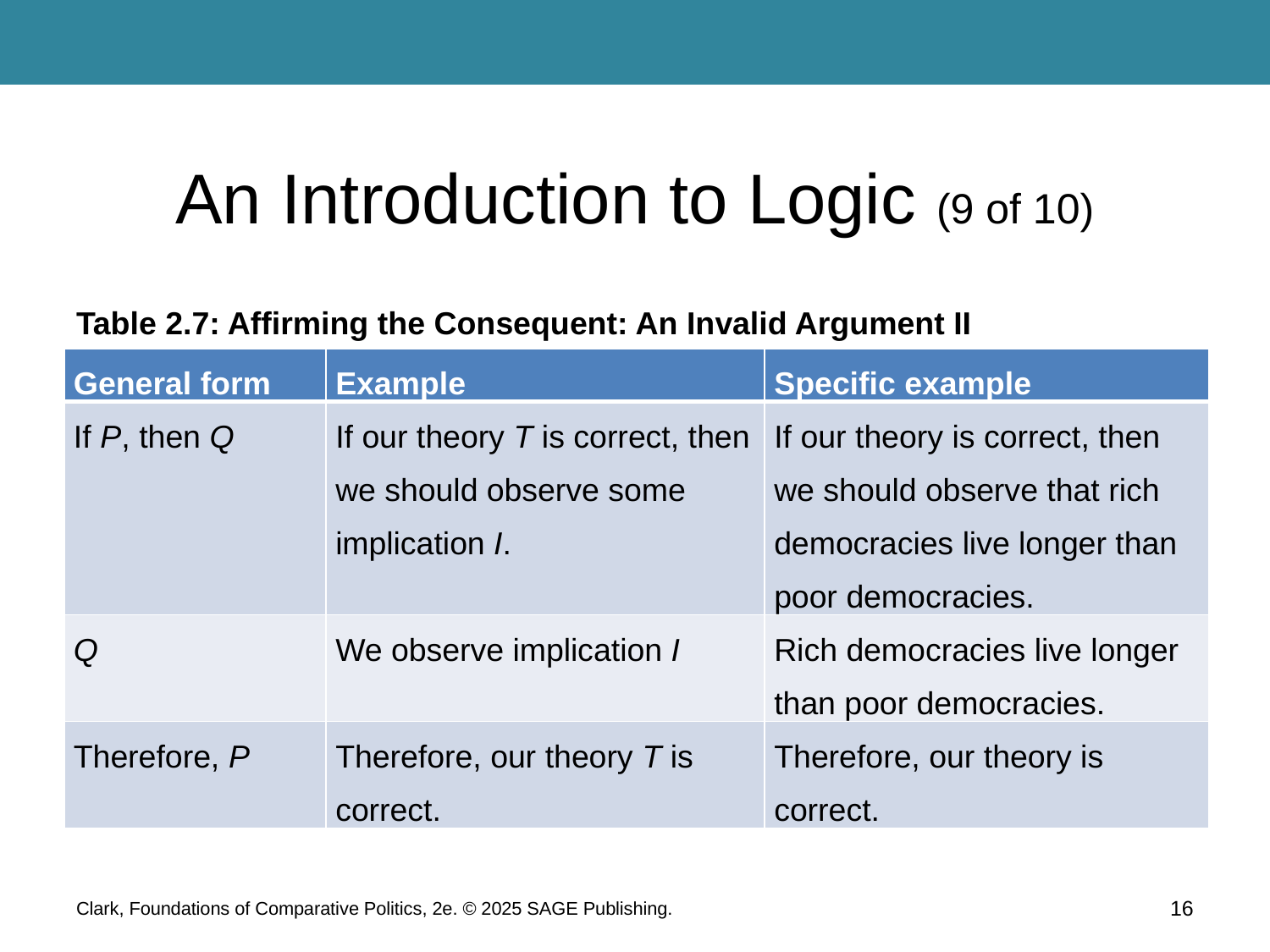

# An Introduction to Logic (9 of 10)
Table 2.7: Affirming the Consequent: An Invalid Argument II

| General form | Example | Specific example |
| --- | --- | --- |
| If P, then Q | If our theory T is correct, then we should observe some implication I. | If our theory is correct, then we should observe that rich democracies live longer than poor democracies. |
| Q | We observe implication I | Rich democracies live longer than poor democracies. |
| Therefore, P | Therefore, our theory T is correct. | Therefore, our theory is correct. |
Clark, Foundations of Comparative Politics, 2e. © 2025 SAGE Publishing.
16